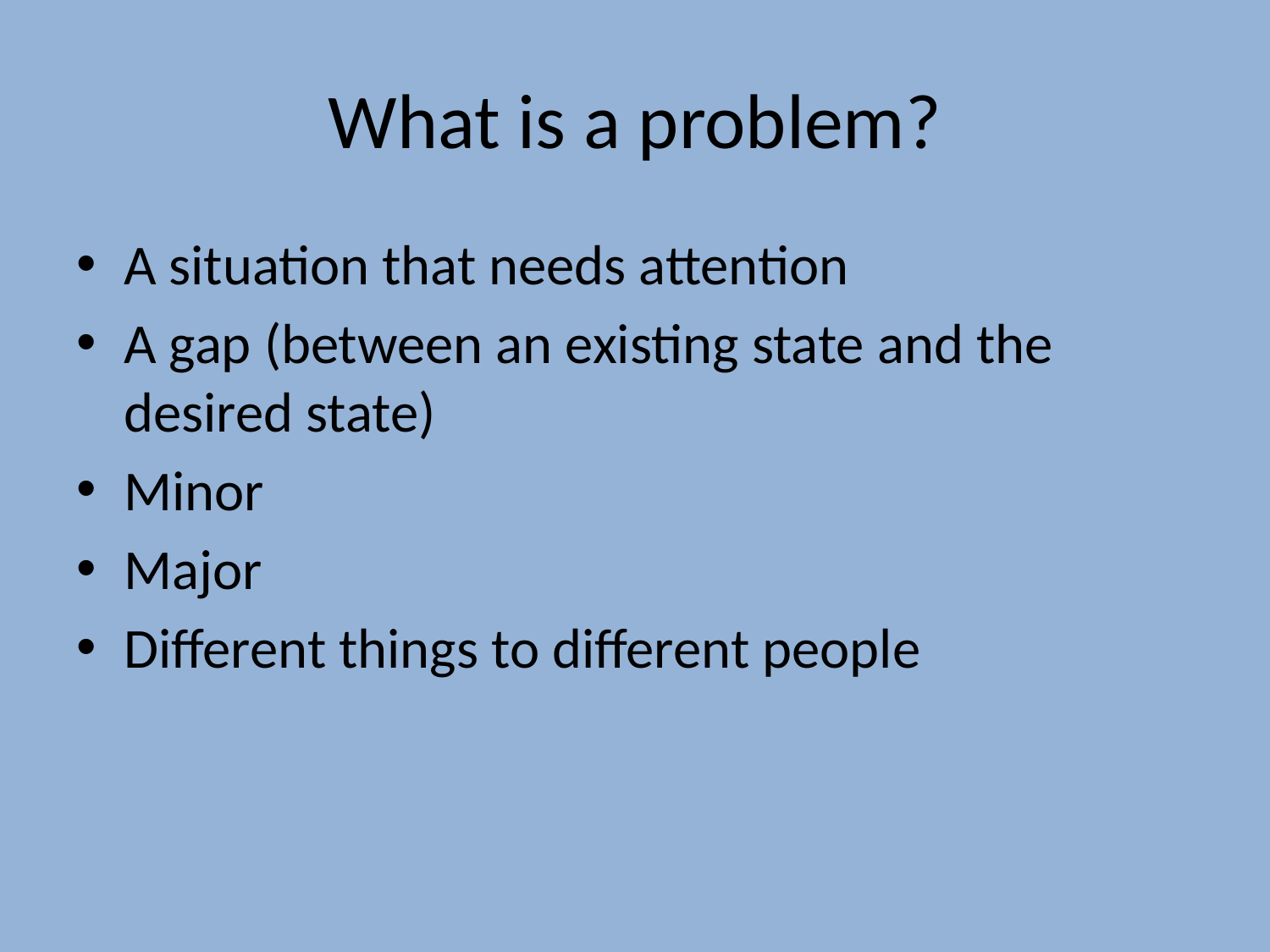

# What is a problem?
A situation that needs attention
A gap (between an existing state and the desired state)
Minor
Major
Different things to different people